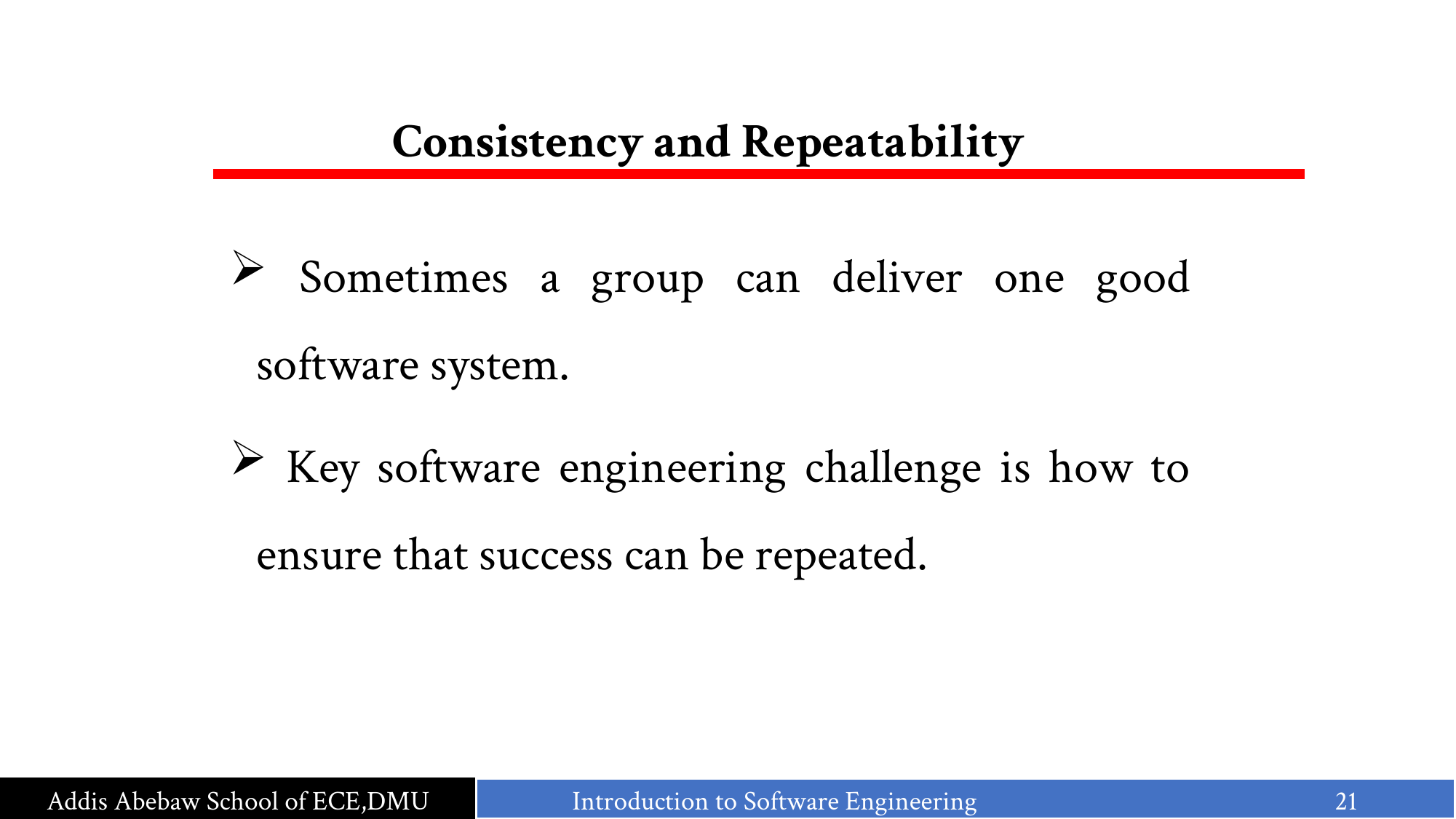

Consistency and Repeatability
 Sometimes a group can deliver one good software system.
 Key software engineering challenge is how to ensure that success can be repeated.

Addis Abebaw School of ECE,DMU
Introduction to Software Engineering                                                          21